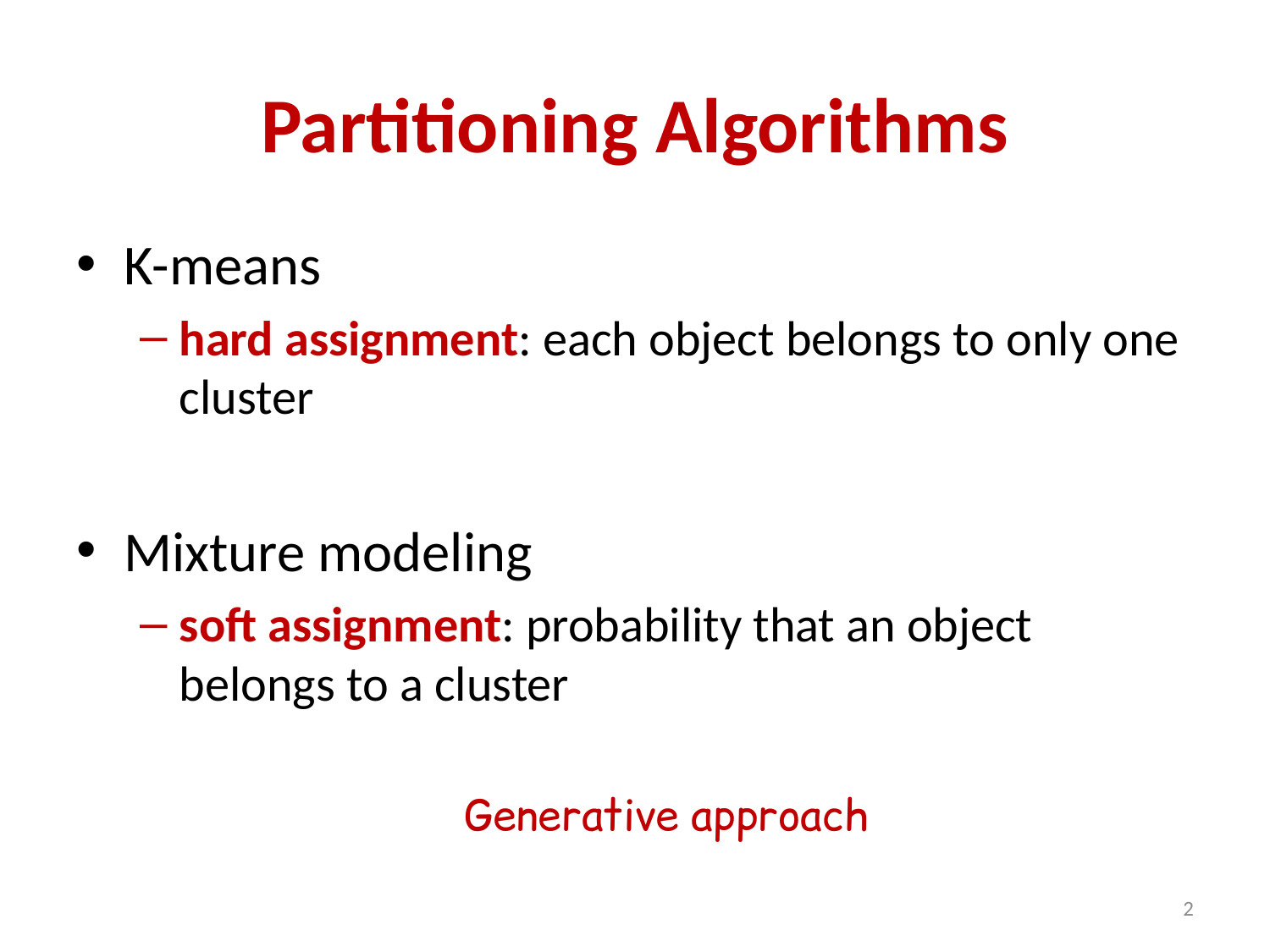

Partitioning Algorithms
K-means
hard assignment: each object belongs to only one cluster

Mixture modeling
soft assignment: probability that an object belongs to a cluster

Generative approach
2